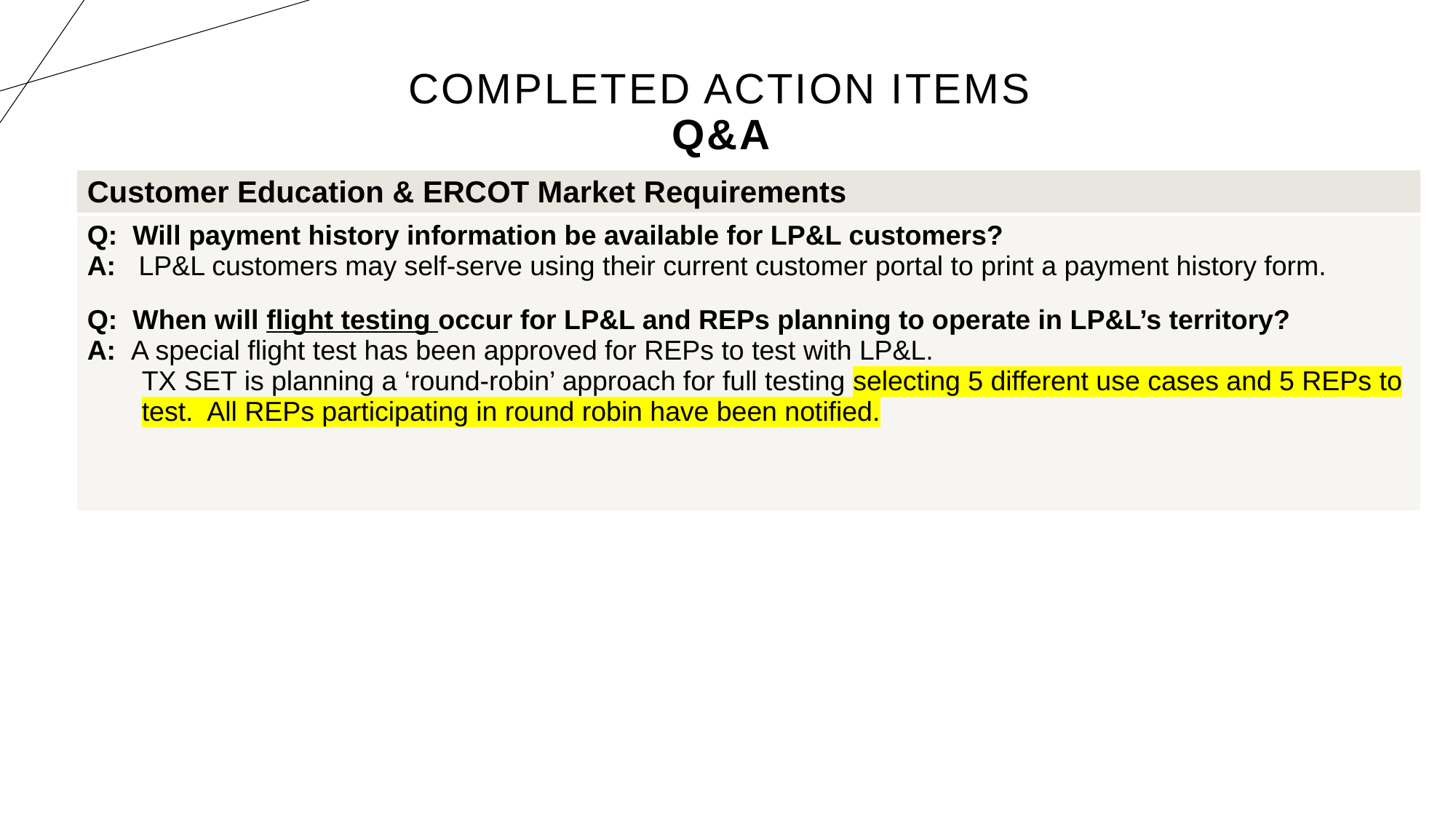

# Completed Action Items Q&A
| Customer Education & ERCOT Market Requirements |
| --- |
| Q: Will payment history information be available for LP&L customers? A: LP&L customers may self-serve using their current customer portal to print a payment history form. Q: When will flight testing occur for LP&L and REPs planning to operate in LP&L’s territory? A: A special flight test has been approved for REPs to test with LP&L. TX SET is planning a ‘round-robin’ approach for full testing selecting 5 different use cases and 5 REPs to test. All REPs participating in round robin have been notified. |